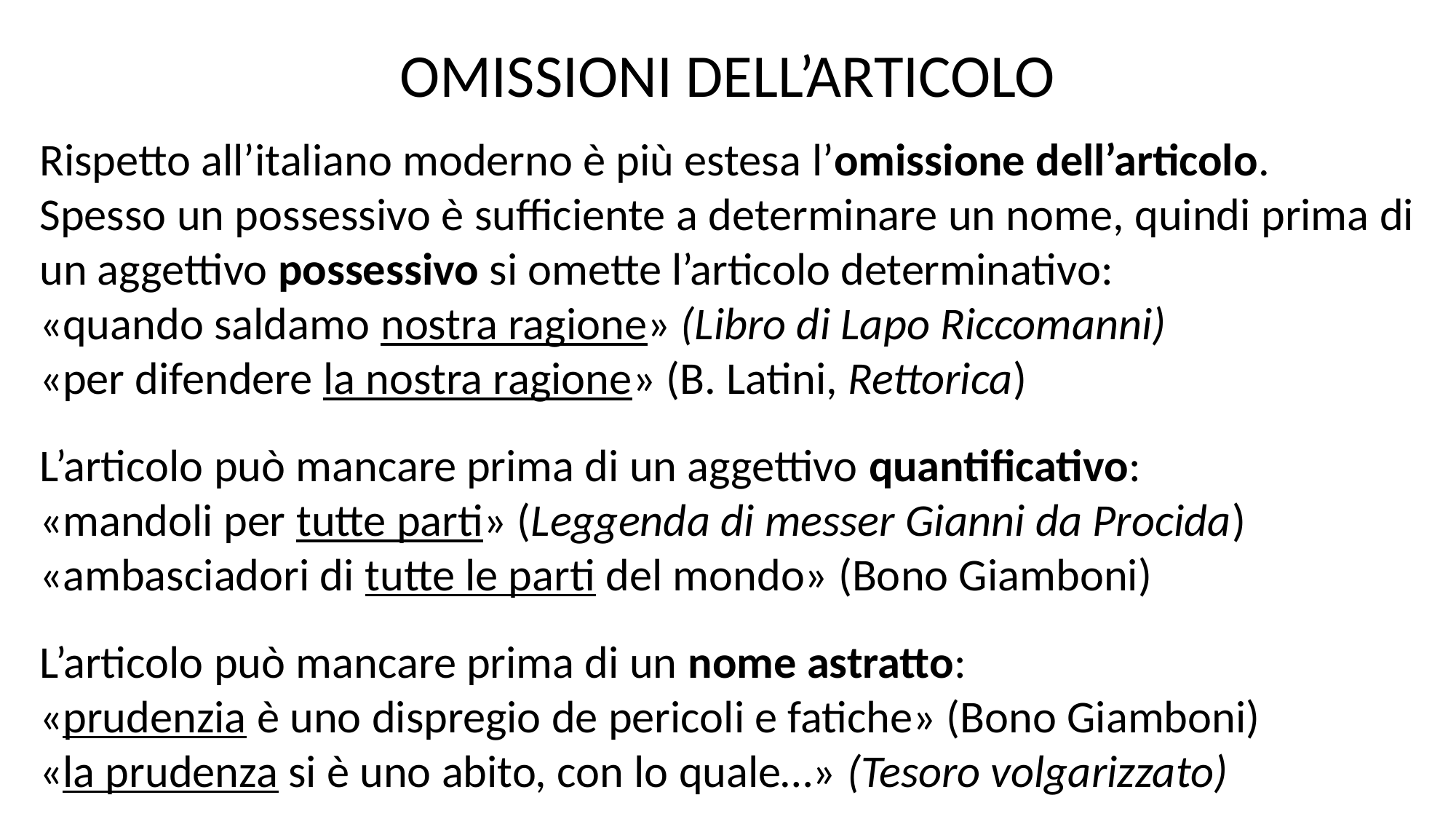

OMISSIONI DELL’ARTICOLO
Rispetto all’italiano moderno è più estesa l’omissione dell’articolo.
Spesso un possessivo è sufficiente a determinare un nome, quindi prima di un aggettivo possessivo si omette l’articolo determinativo:
«quando saldamo nostra ragione» (Libro di Lapo Riccomanni)
«per difendere la nostra ragione» (B. Latini, Rettorica)

L’articolo può mancare prima di un aggettivo quantificativo:
«mandoli per tutte parti» (Leggenda di messer Gianni da Procida)
«ambasciadori di tutte le parti del mondo» (Bono Giamboni)

L’articolo può mancare prima di un nome astratto:
«prudenzia è uno dispregio de pericoli e fatiche» (Bono Giamboni)
«la prudenza si è uno abito, con lo quale…» (Tesoro volgarizzato)